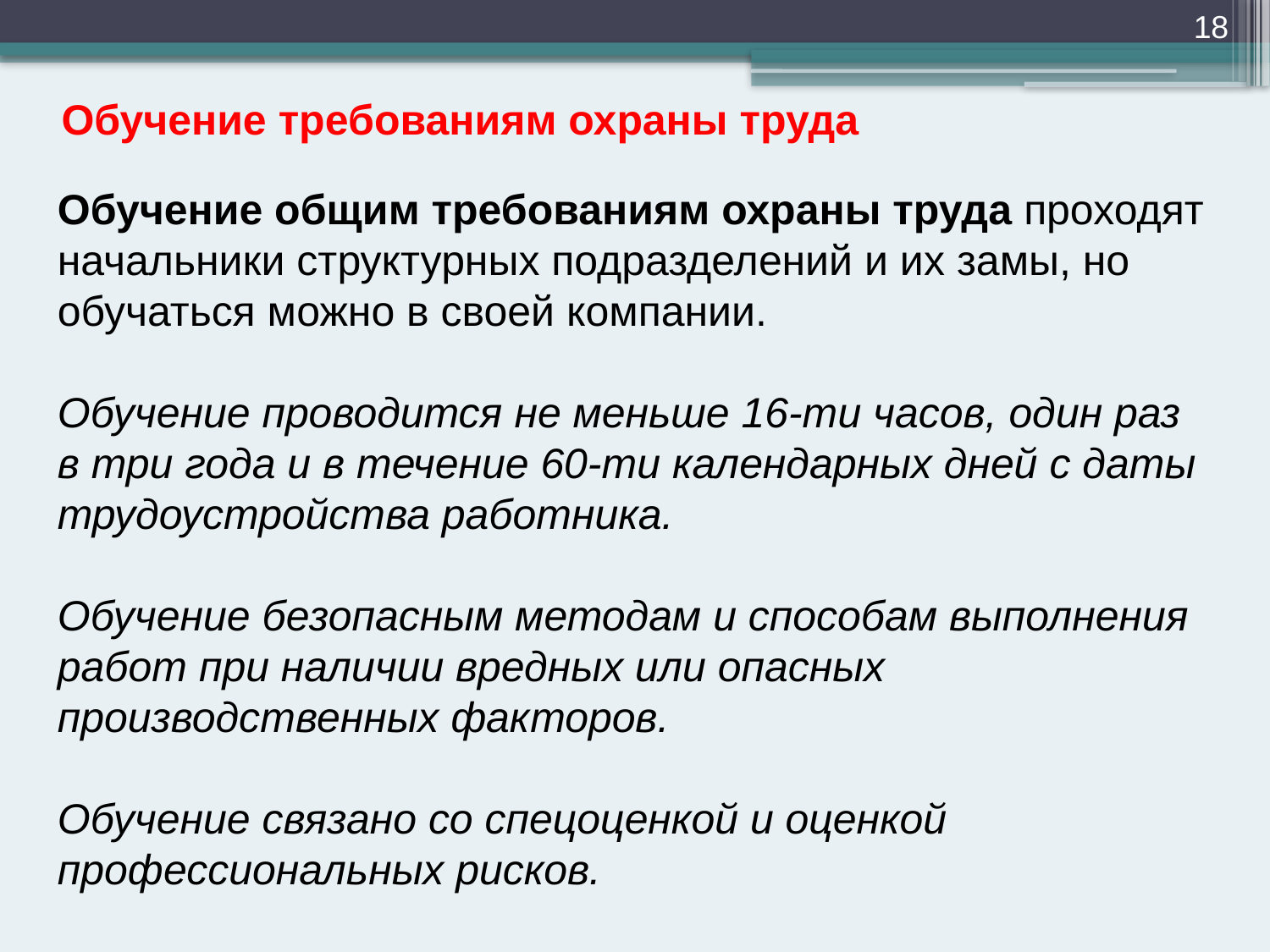

18
Обучение требованиям охраны труда
Обучение общим требованиям охраны труда проходят начальники структурных подразделений и их замы, но обучаться можно в своей компании.

Обучение проводится не меньше 16-ти часов, один раз в три года и в течение 60-ти календарных дней с даты трудоустройства работника.

Обучение безопасным методам и способам выполнения работ при наличии вредных или опасных производственных факторов.

Обучение связано со спецоценкой и оценкой профессиональных рисков.